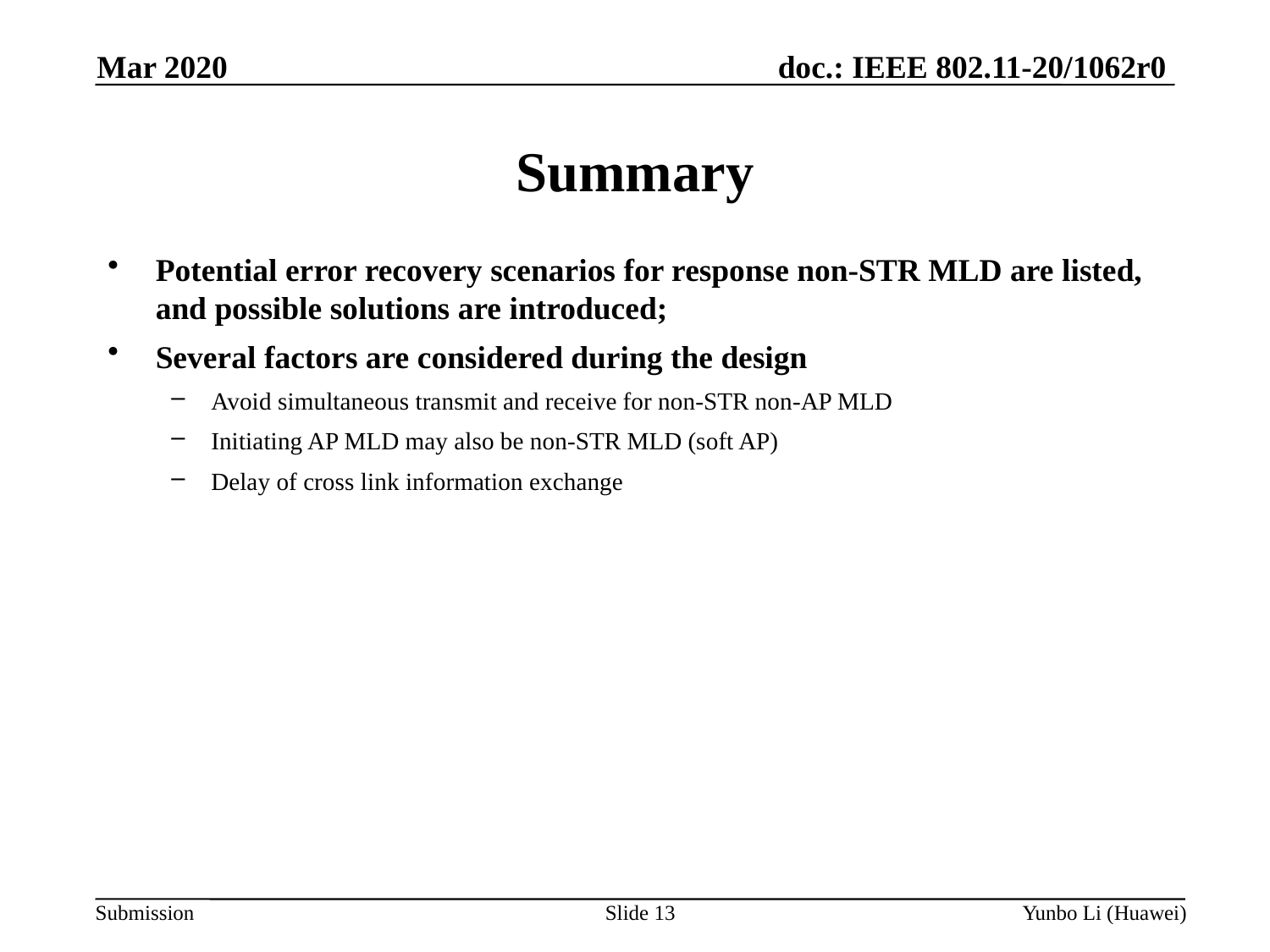

Mar 2020
Summary
Potential error recovery scenarios for response non-STR MLD are listed, and possible solutions are introduced;
Several factors are considered during the design
Avoid simultaneous transmit and receive for non-STR non-AP MLD
Initiating AP MLD may also be non-STR MLD (soft AP)
Delay of cross link information exchange

Slide 13
Yunbo Li (Huawei)